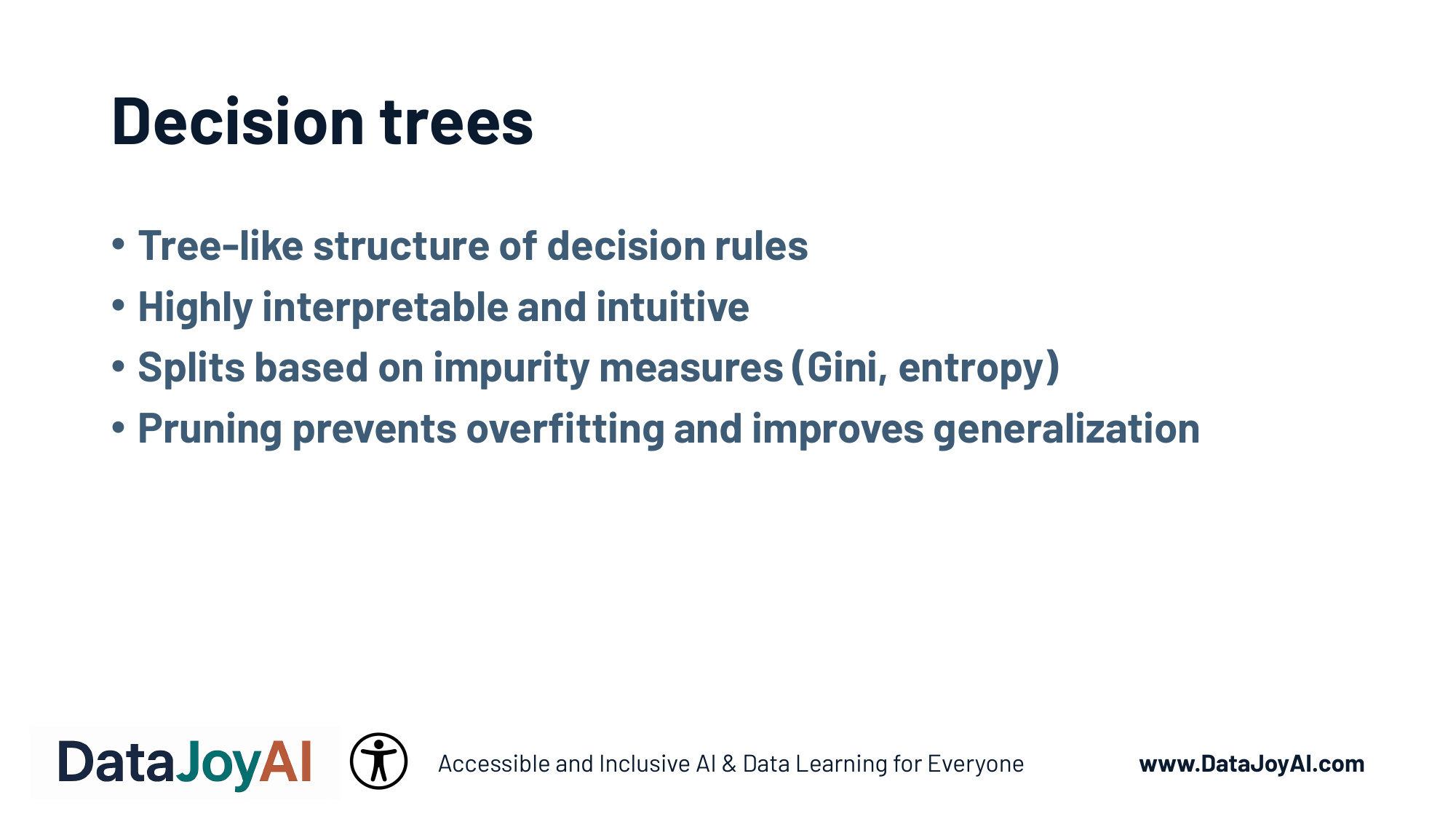

# Decision trees
Tree‑like structure of decision rules
Highly interpretable and intuitive
Splits based on impurity measures (Gini, entropy)
Pruning prevents overfitting and improves generalization